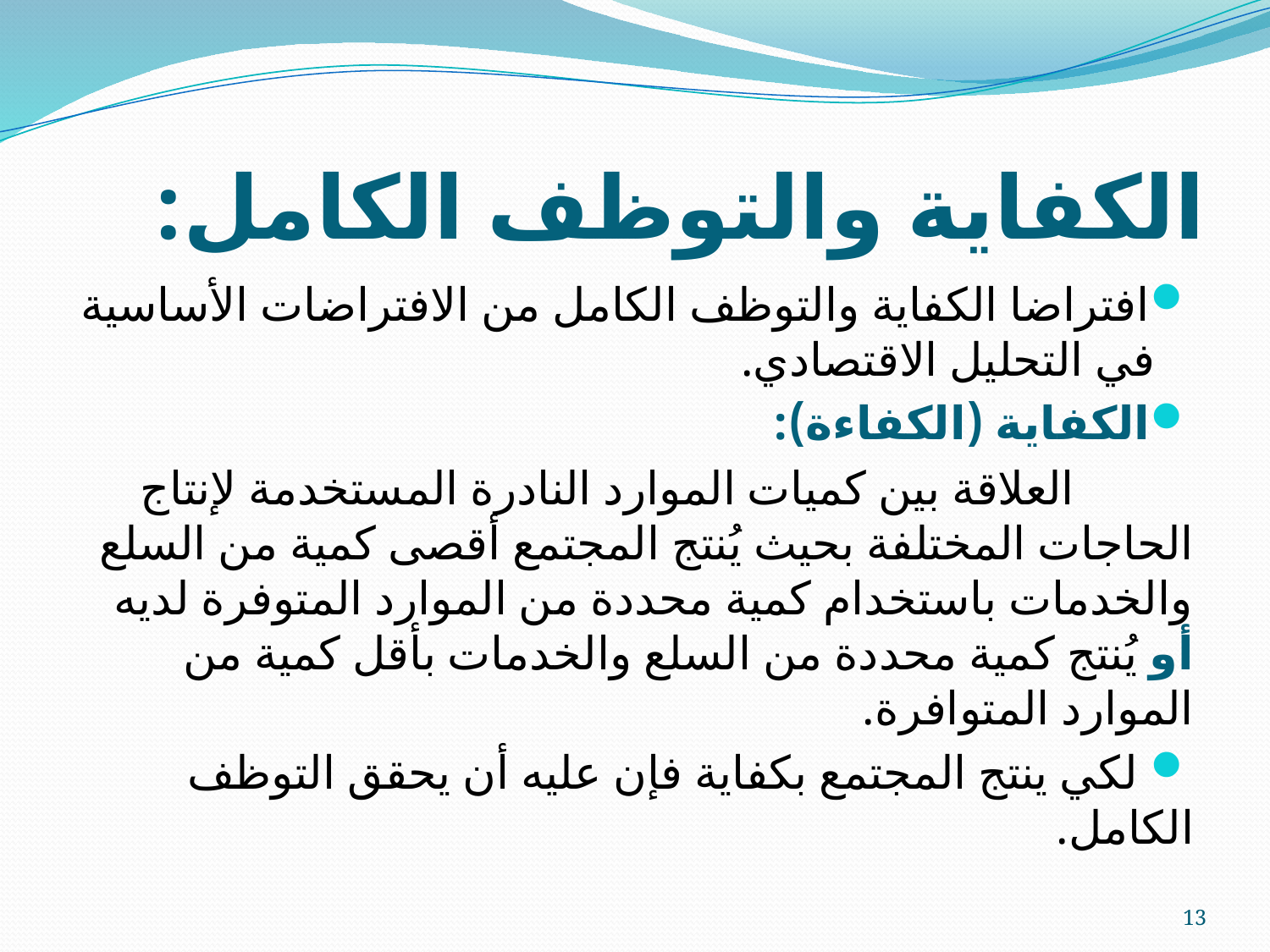

# الكفاية والتوظف الكامل:
افتراضا الكفاية والتوظف الكامل من الافتراضات الأساسية في التحليل الاقتصادي.
الكفاية (الكفاءة):
          العلاقة بين كميات الموارد النادرة المستخدمة لإنتاج الحاجات المختلفة بحيث يُنتج المجتمع أقصى كمية من السلع والخدمات باستخدام كمية محددة من الموارد المتوفرة لديه أو يُنتج كمية محددة من السلع والخدمات بأقل كمية من الموارد المتوافرة.
 لكي ينتج المجتمع بكفاية فإن عليه أن يحقق التوظف الكامل.

13